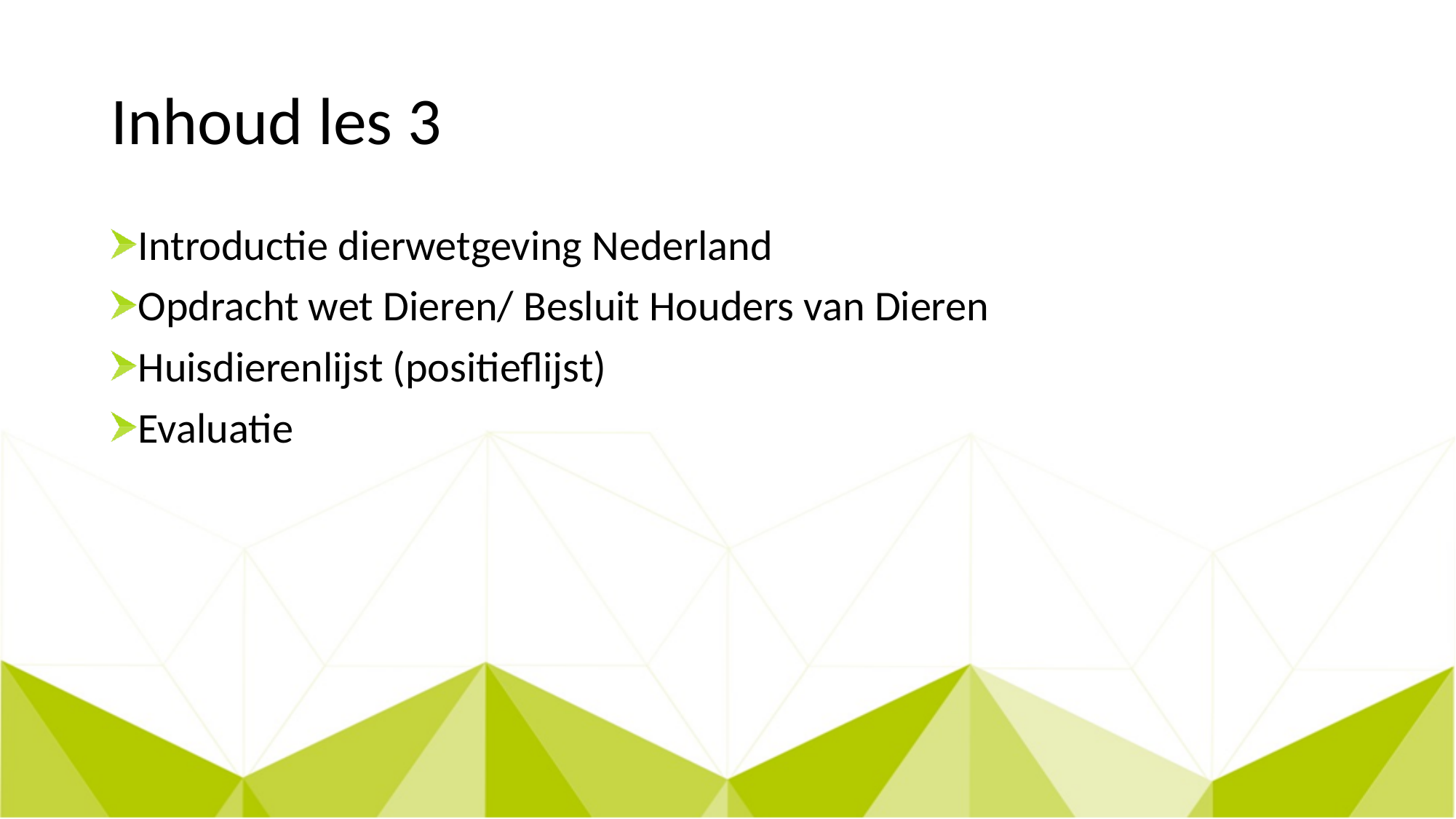

# Inhoud les 3
Introductie dierwetgeving Nederland
Opdracht wet Dieren/ Besluit Houders van Dieren
Huisdierenlijst (positieflijst)
Evaluatie